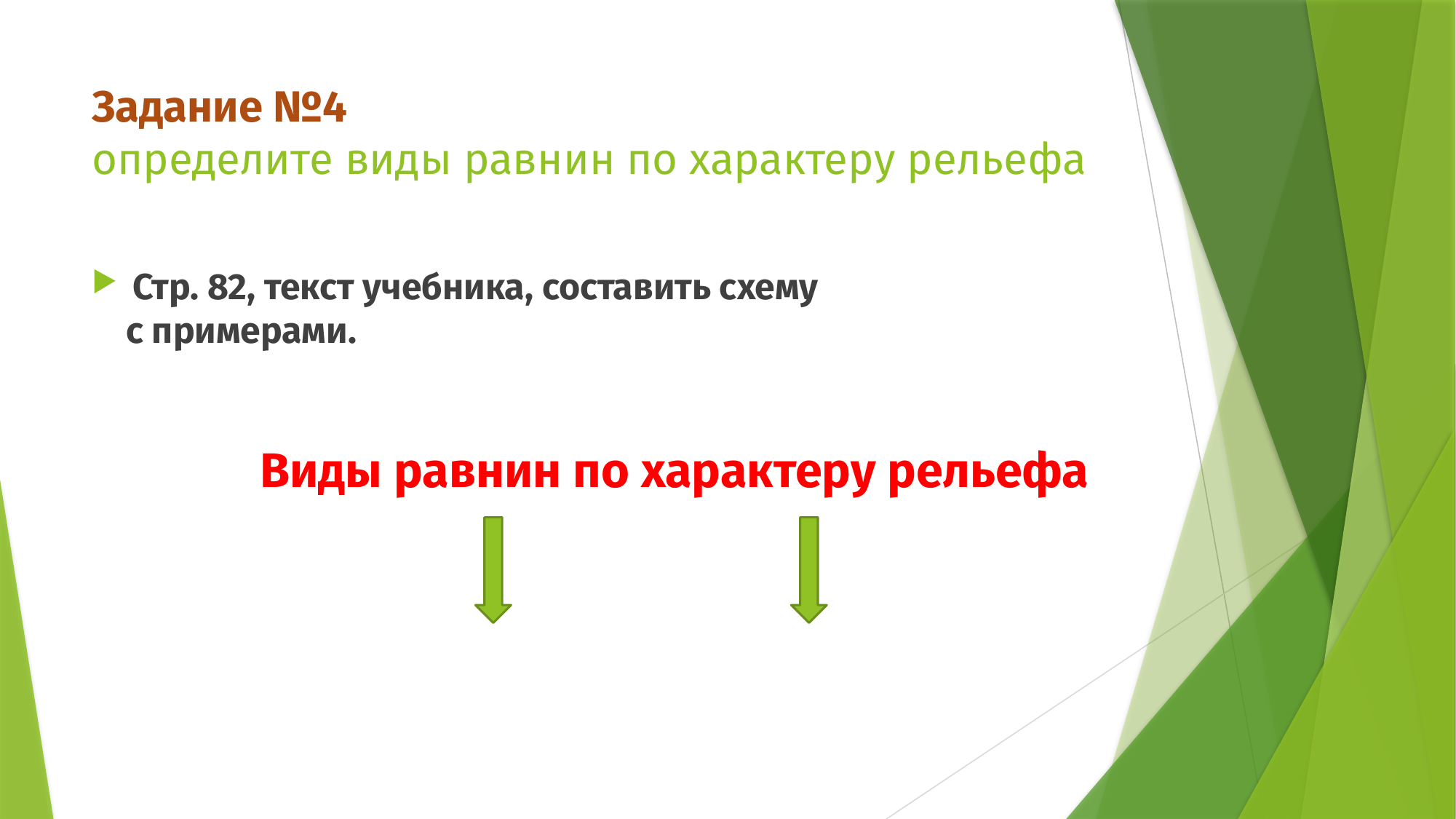

# Задание №4 определите виды равнин по характеру рельефа
Стр. 82, текст учебника, составить схему
    с примерами.

 Виды равнин по характеру рельефа